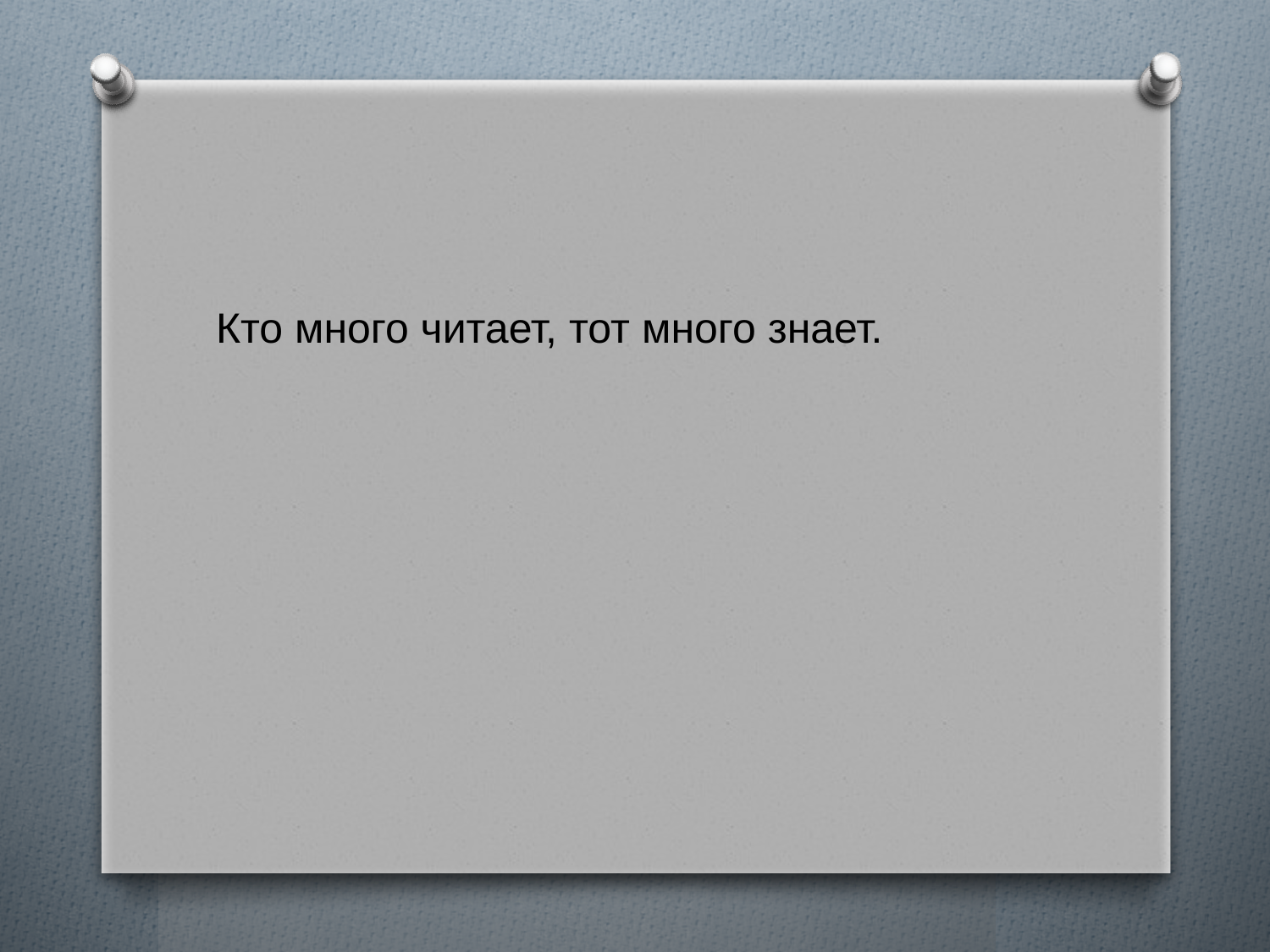

#
Кто много читает, тот много знает.